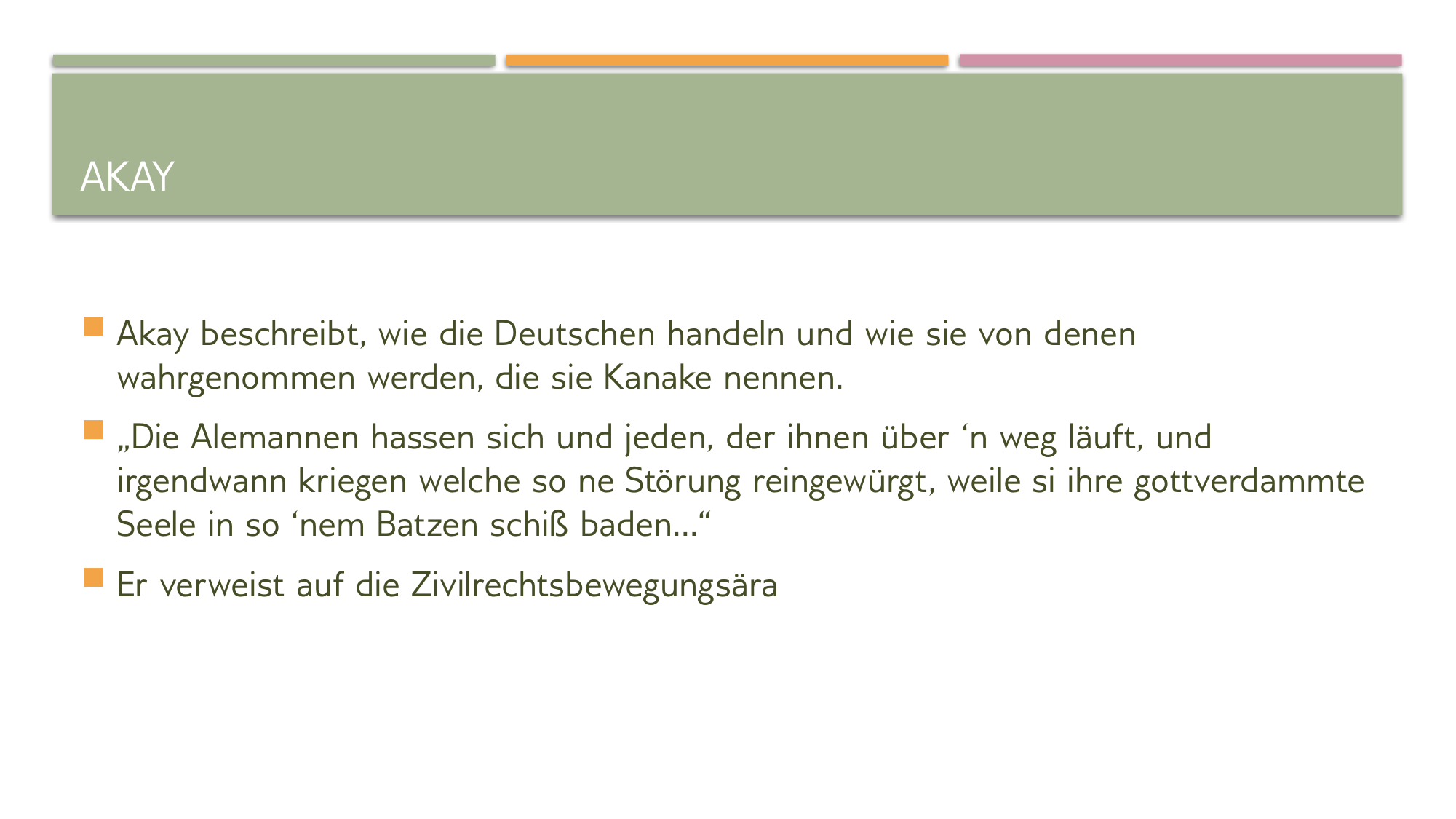

# Akay
Akay beschreibt, wie die Deutschen handeln und wie sie von denen wahrgenommen werden, die sie Kanake nennen.
„Die Alemannen hassen sich und jeden, der ihnen über ‘n weg läuft, und irgendwann kriegen welche so ne Störung reingewürgt, weile si ihre gottverdammte Seele in so ‘nem Batzen schiß baden...“
Er verweist auf die Zivilrechtsbewegungsära